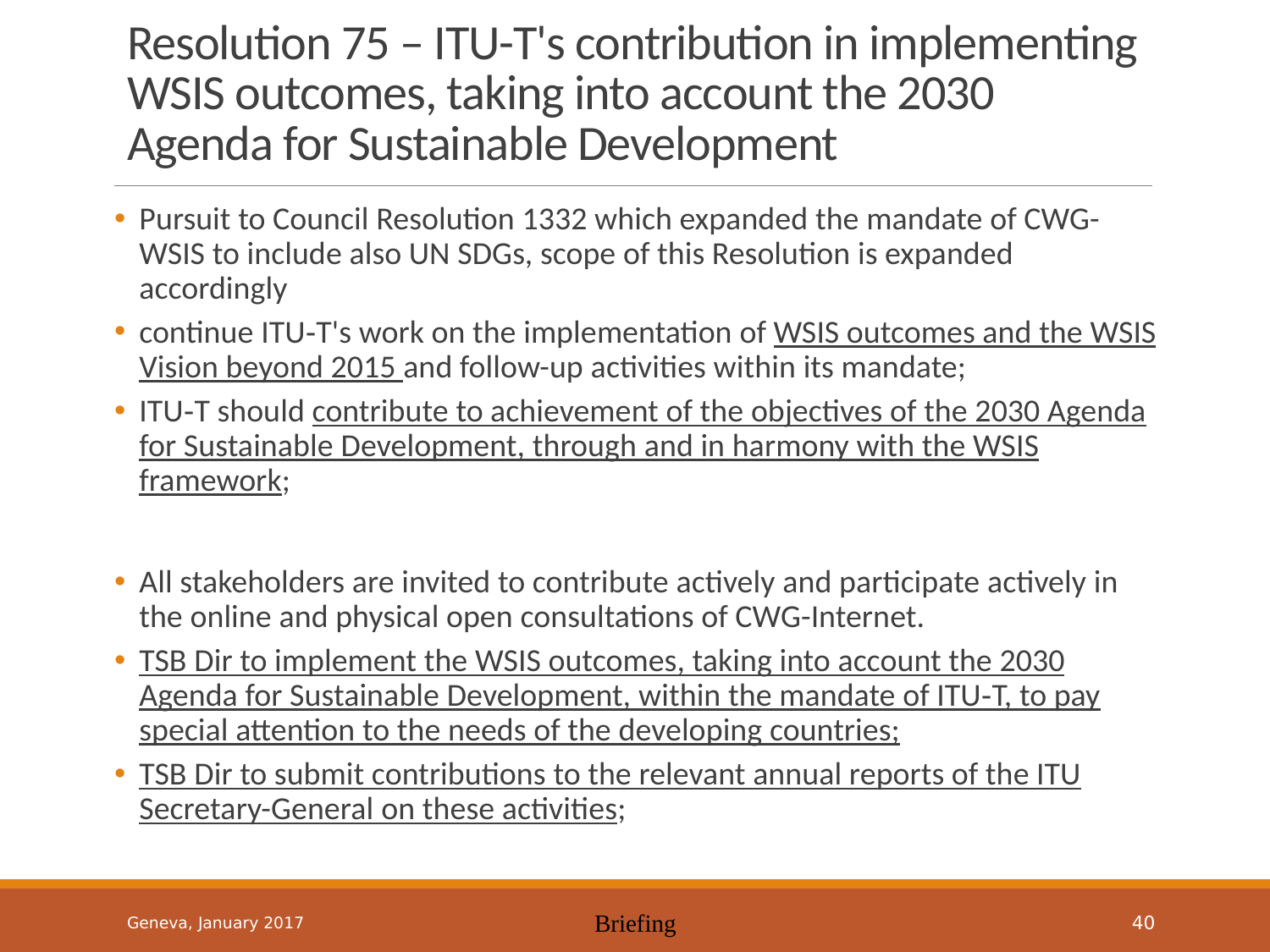

# Resolution 75 – ITU-T's contribution in implementing WSIS outcomes, taking into account the 2030 Agenda for Sustainable Development
Pursuit to Council Resolution 1332 which expanded the mandate of CWG-WSIS to include also UN SDGs, scope of this Resolution is expanded accordingly
continue ITU‑T's work on the implementation of WSIS outcomes and the WSIS Vision beyond 2015 and follow-up activities within its mandate;
ITU‑T should contribute to achievement of the objectives of the 2030 Agenda for Sustainable Development, through and in harmony with the WSIS framework;

All stakeholders are invited to contribute actively and participate actively in the online and physical open consultations of CWG-Internet.
TSB Dir to implement the WSIS outcomes, taking into account the 2030 Agenda for Sustainable Development, within the mandate of ITU‑T, to pay special attention to the needs of the developing countries;
TSB Dir to submit contributions to the relevant annual reports of the ITU Secretary-General on these activities;
Geneva, January 2017
Briefing
40